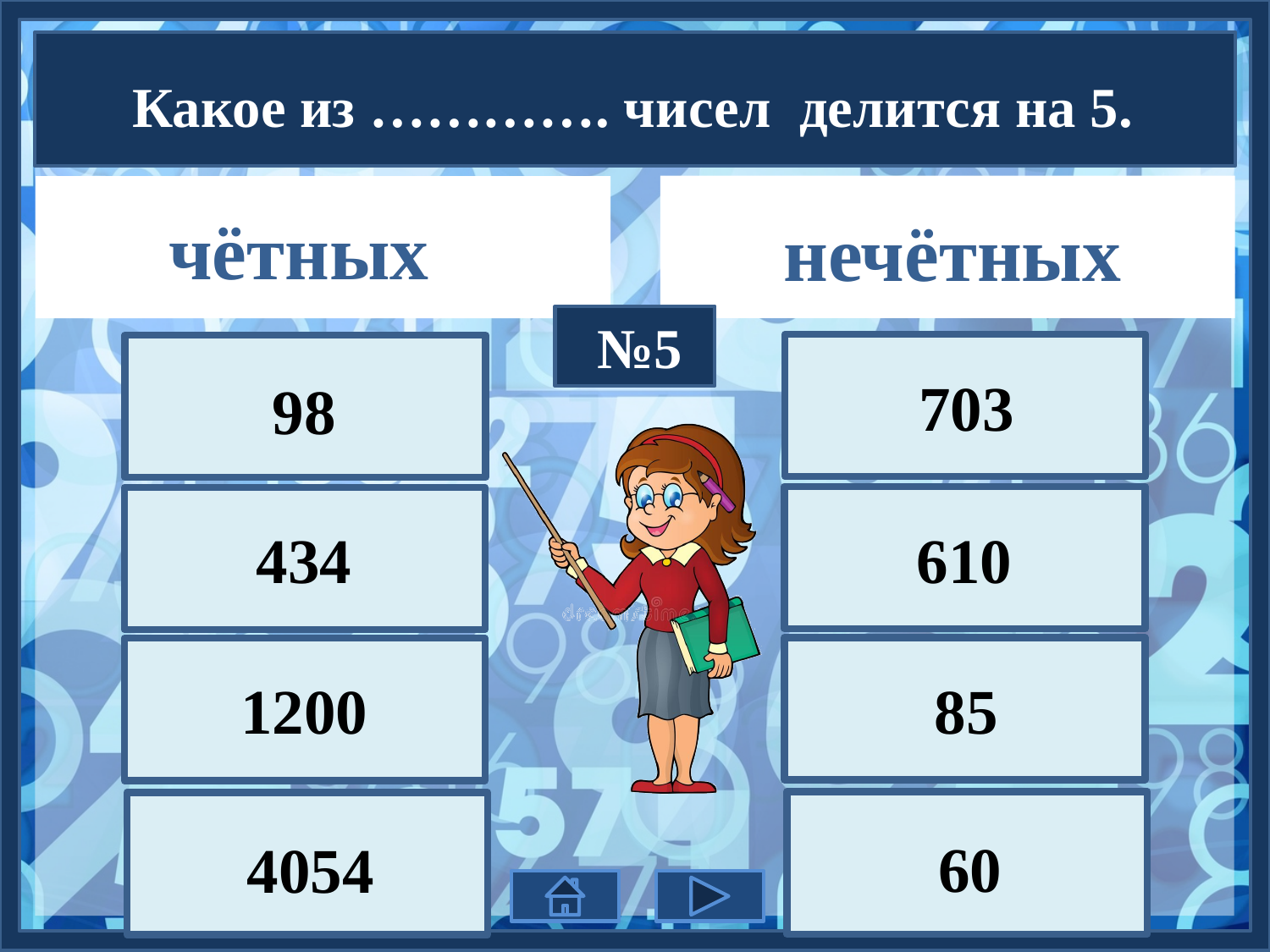

Какое из …………. чисел  делится на 5.
чётных
нечётных
№5
703
98
610
434
1200
85
60
4054